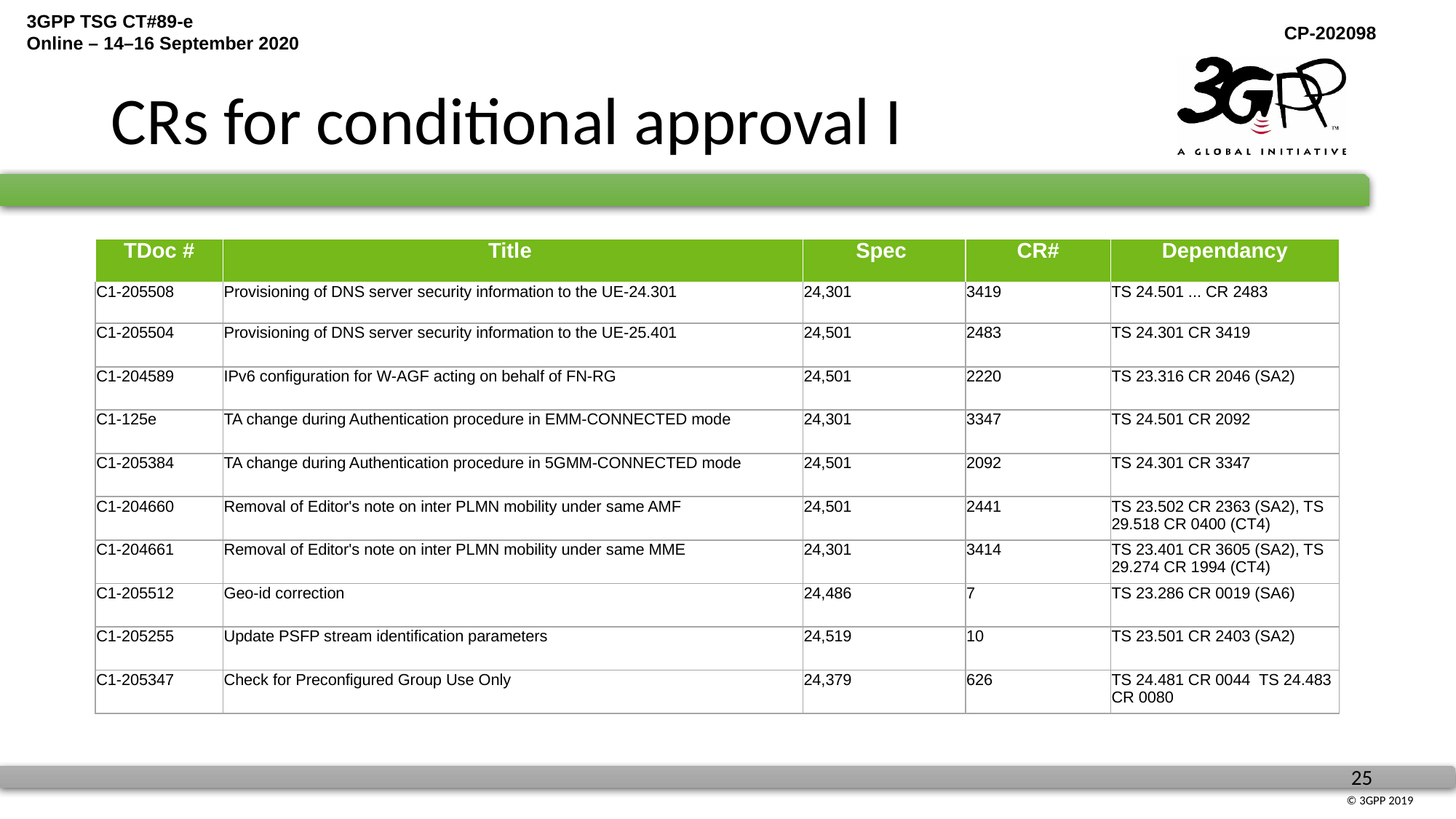

# CRs for conditional approval I
| TDoc # | Title | Spec | CR# | Dependancy |
| --- | --- | --- | --- | --- |
| C1-205508 | Provisioning of DNS server security information to the UE-24.301 | 24,301 | 3419 | TS 24.501 ... CR 2483 |
| C1-205504 | Provisioning of DNS server security information to the UE-25.401 | 24,501 | 2483 | TS 24.301 CR 3419 |
| C1-204589 | IPv6 configuration for W-AGF acting on behalf of FN-RG | 24,501 | 2220 | TS 23.316 CR 2046 (SA2) |
| C1-125e | TA change during Authentication procedure in EMM-CONNECTED mode | 24,301 | 3347 | TS 24.501 CR 2092 |
| C1-205384 | TA change during Authentication procedure in 5GMM-CONNECTED mode | 24,501 | 2092 | TS 24.301 CR 3347 |
| C1-204660 | Removal of Editor's note on inter PLMN mobility under same AMF | 24,501 | 2441 | TS 23.502 CR 2363 (SA2), TS 29.518 CR 0400 (CT4) |
| C1-204661 | Removal of Editor's note on inter PLMN mobility under same MME | 24,301 | 3414 | TS 23.401 CR 3605 (SA2), TS 29.274 CR 1994 (CT4) |
| C1-205512 | Geo-id correction | 24,486 | 7 | TS 23.286 CR 0019 (SA6) |
| C1-205255 | Update PSFP stream identification parameters | 24,519 | 10 | TS 23.501 CR 2403 (SA2) |
| C1-205347 | Check for Preconfigured Group Use Only | 24,379 | 626 | TS 24.481 CR 0044 TS 24.483 CR 0080 |